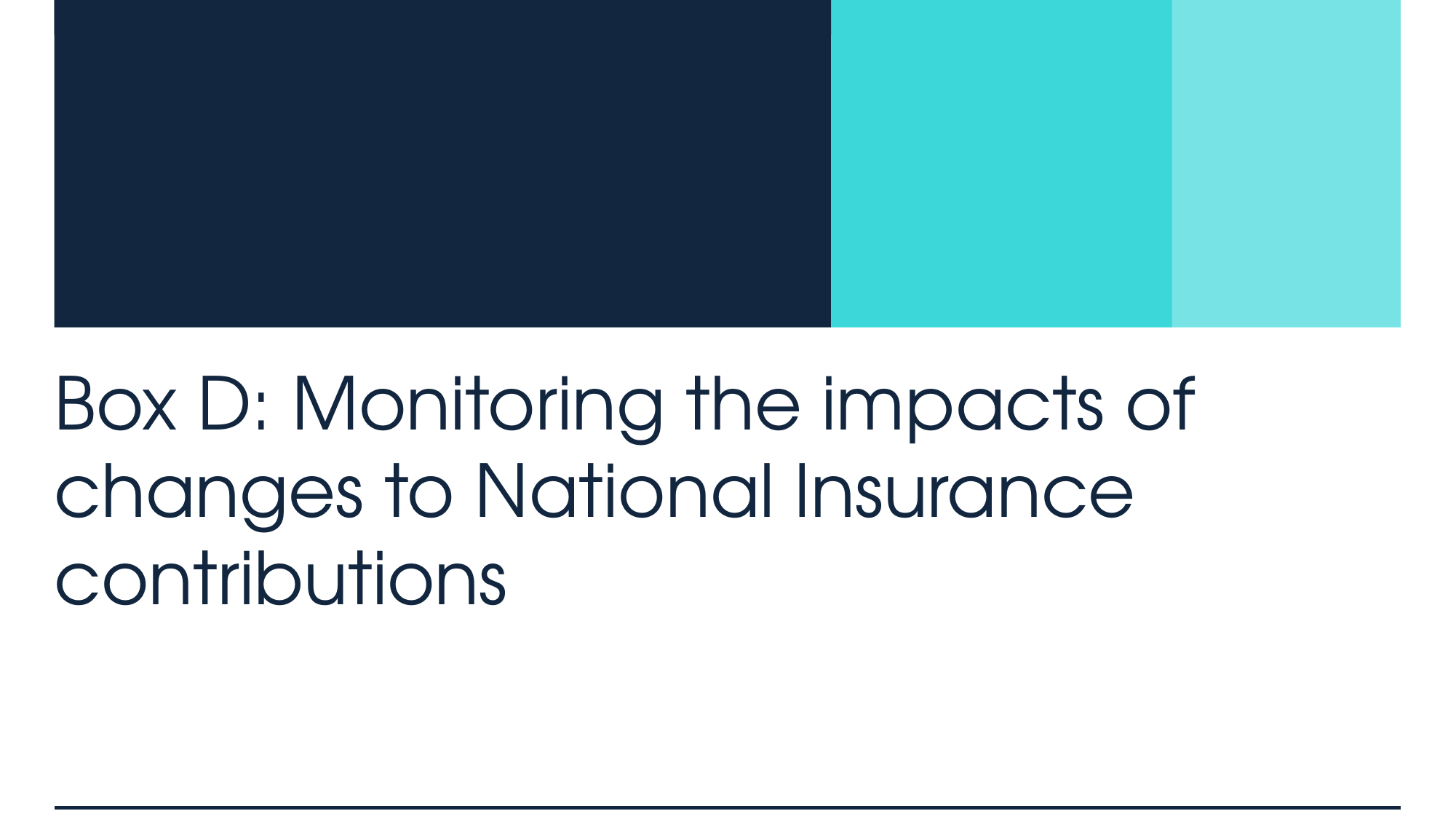

# Box D: Monitoring the impacts of changes to National Insurance contributions